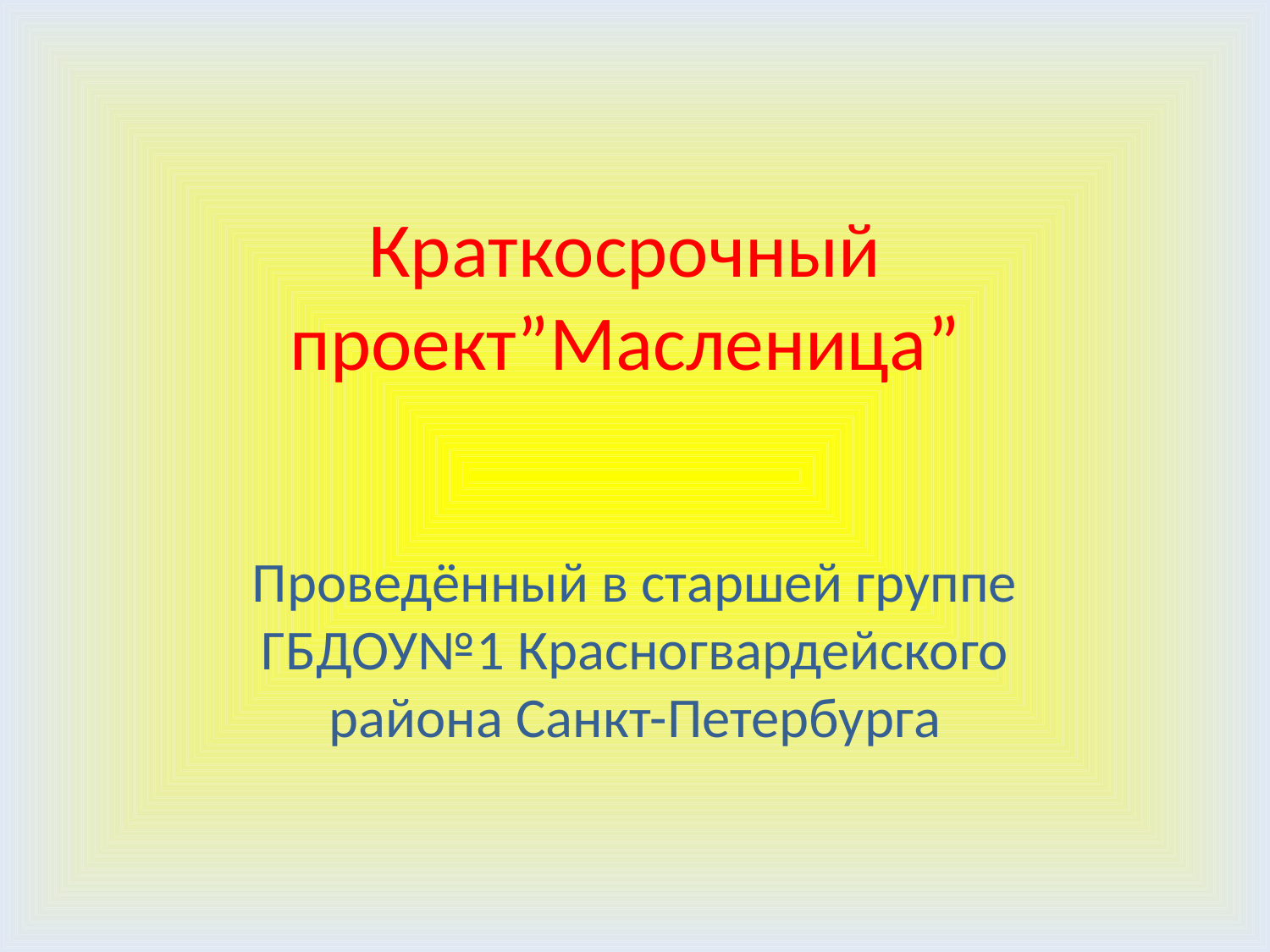

# Краткосрочный проект”Масленица”
Проведённый в старшей группе ГБДОУ№1 Красногвардейского района Санкт-Петербурга